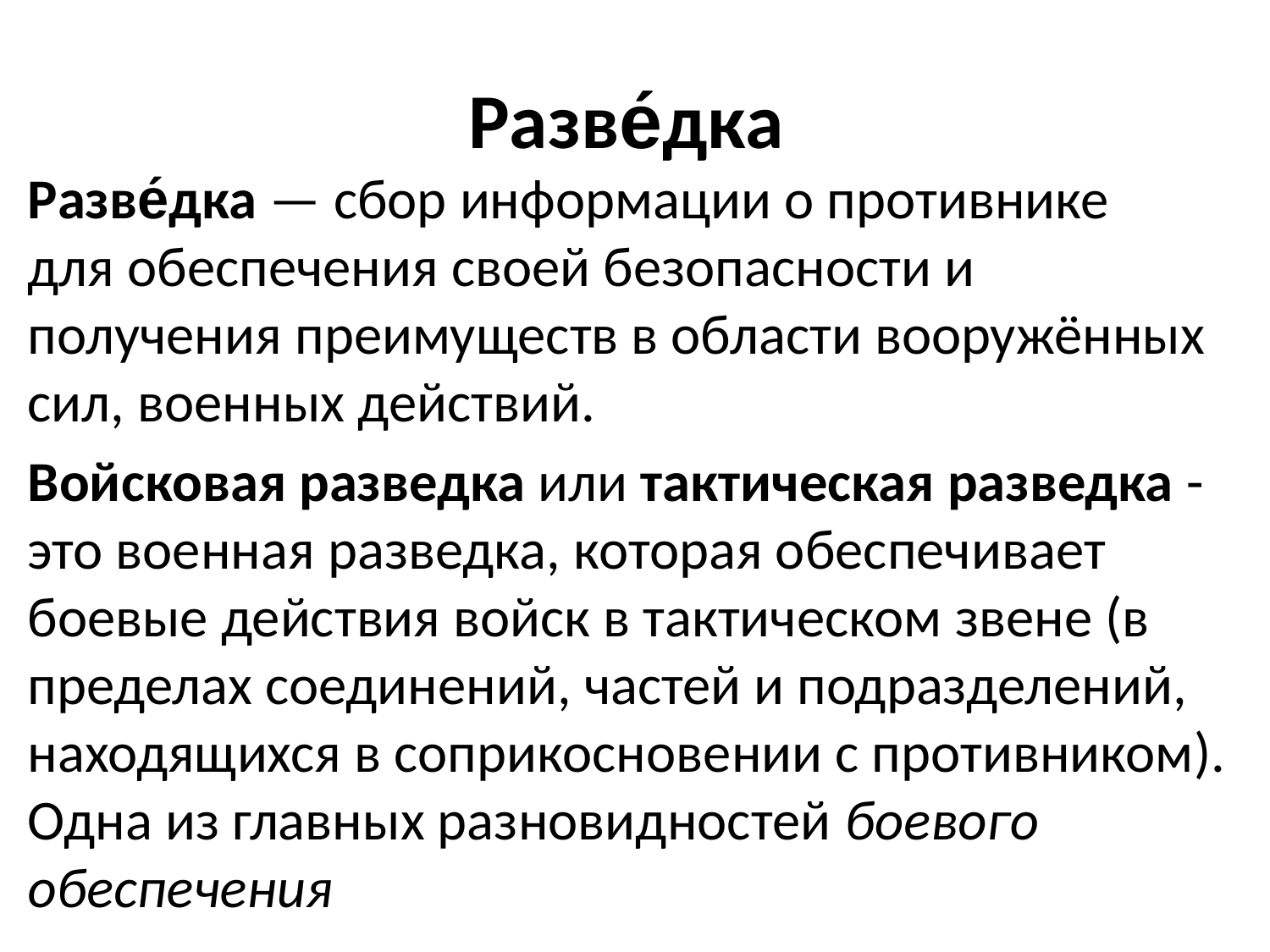

# Разве́дка
Разве́дка — сбор информации о противнике     для обеспечения своей безопасности и получения преимуществ в области вооружённых сил, военных действий.
Войсковая разведка или тактическая разведка - это военная разведка, которая обеспечивает боевые действия войск в тактическом звене (в пределах соединений, частей и подразделений, находящихся в соприкосновении с противником). Одна из главных разновидностей боевого обеспечения